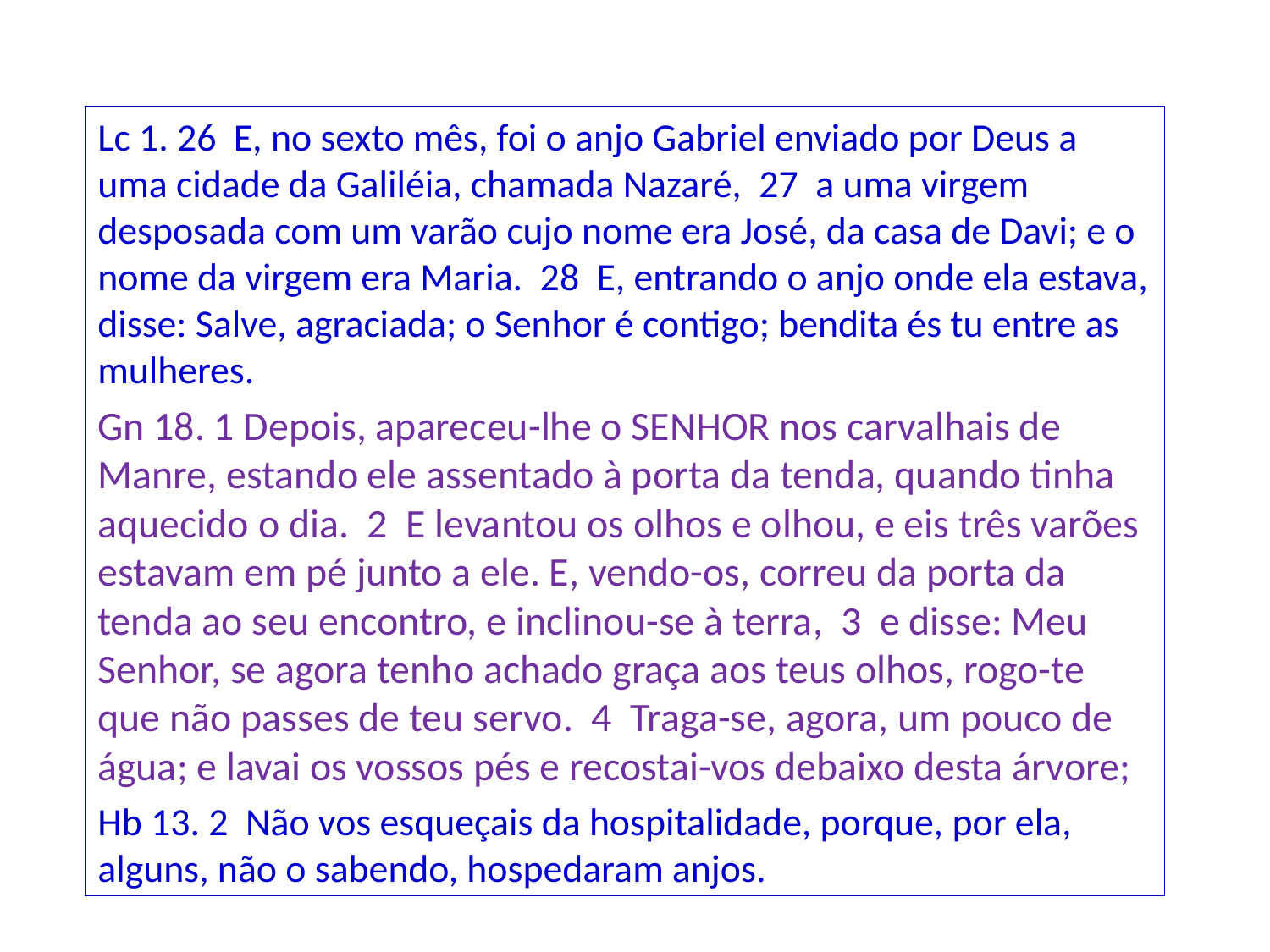

Lc 1. 26  E, no sexto mês, foi o anjo Gabriel enviado por Deus a uma cidade da Galiléia, chamada Nazaré,  27  a uma virgem desposada com um varão cujo nome era José, da casa de Davi; e o nome da virgem era Maria.  28  E, entrando o anjo onde ela estava, disse: Salve, agraciada; o Senhor é contigo; bendita és tu entre as mulheres.
Gn 18. 1 Depois, apareceu-lhe o SENHOR nos carvalhais de Manre, estando ele assentado à porta da tenda, quando tinha aquecido o dia.  2  E levantou os olhos e olhou, e eis três varões estavam em pé junto a ele. E, vendo-os, correu da porta da tenda ao seu encontro, e inclinou-se à terra,  3  e disse: Meu Senhor, se agora tenho achado graça aos teus olhos, rogo-te que não passes de teu servo.  4  Traga-se, agora, um pouco de água; e lavai os vossos pés e recostai-vos debaixo desta árvore;
Hb 13. 2  Não vos esqueçais da hospitalidade, porque, por ela, alguns, não o sabendo, hospedaram anjos.